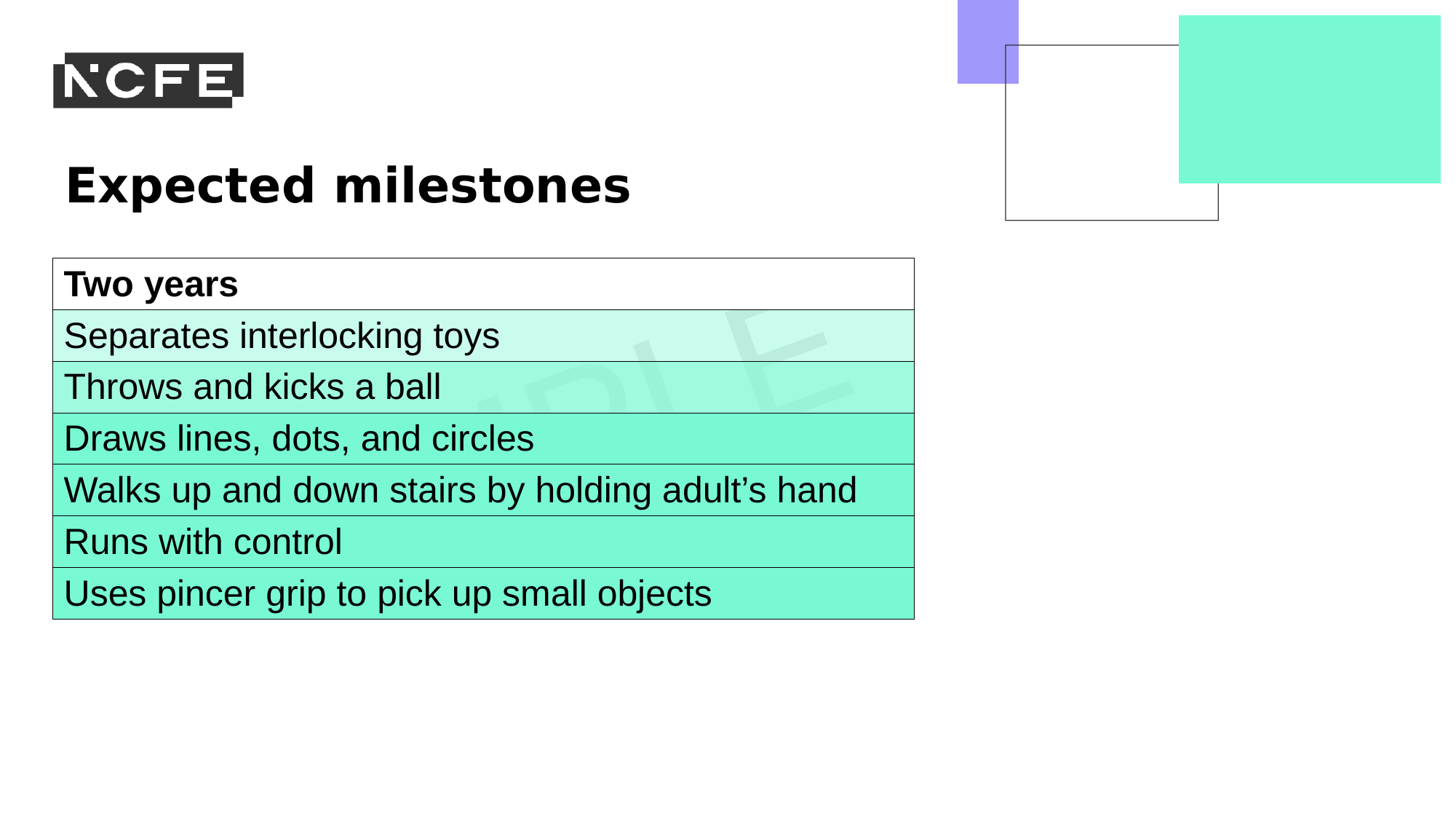

Expected milestones
| Two years |
| --- |
| Separates interlocking toys |
| Throws and kicks a ball |
| Draws lines, dots, and circles |
| Walks up and down stairs by holding adult’s hand |
| Runs with control |
| Uses pincer grip to pick up small objects |